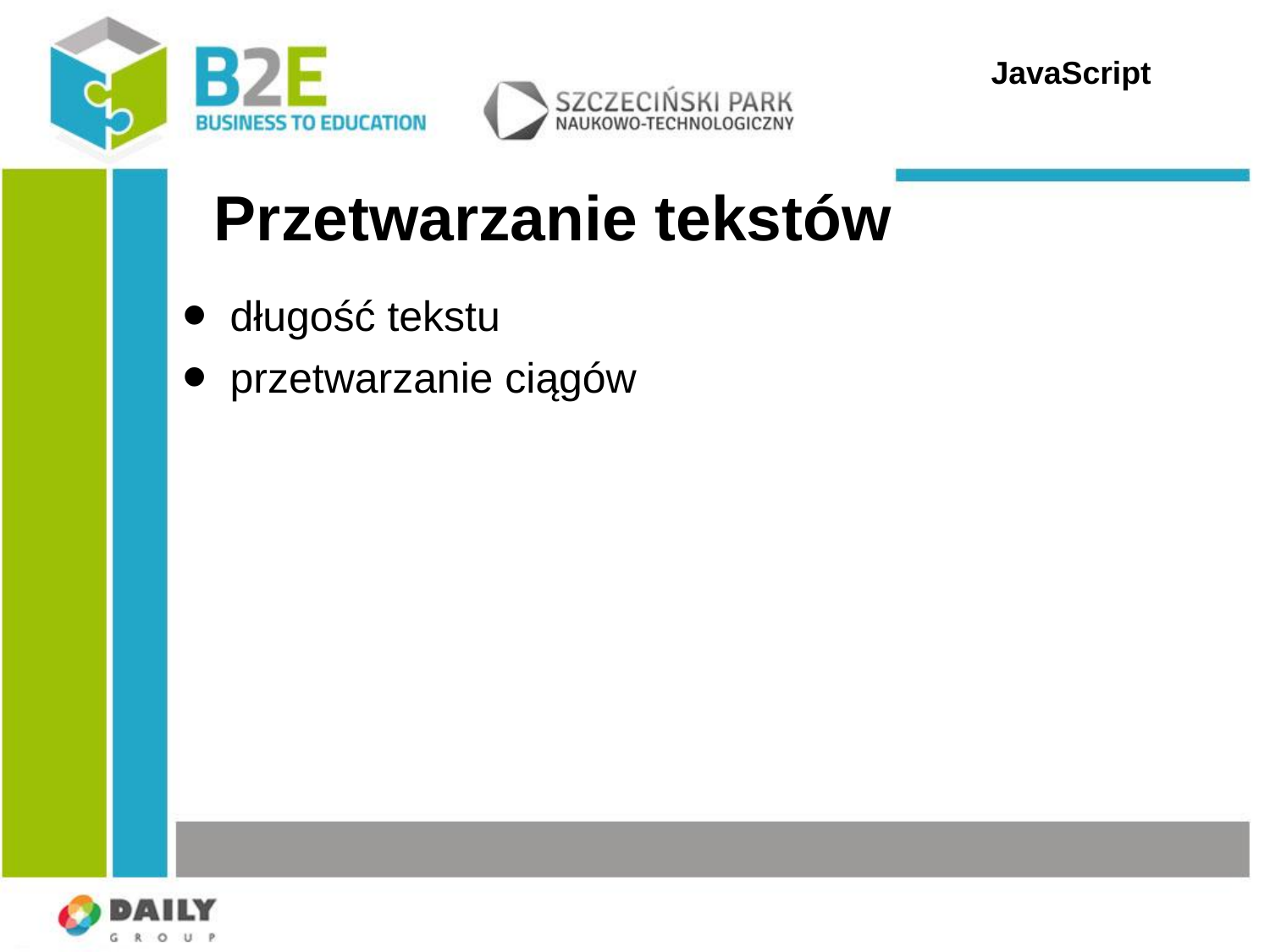

JavaScript
Przetwarzanie tekstów
długość tekstu
przetwarzanie ciągów